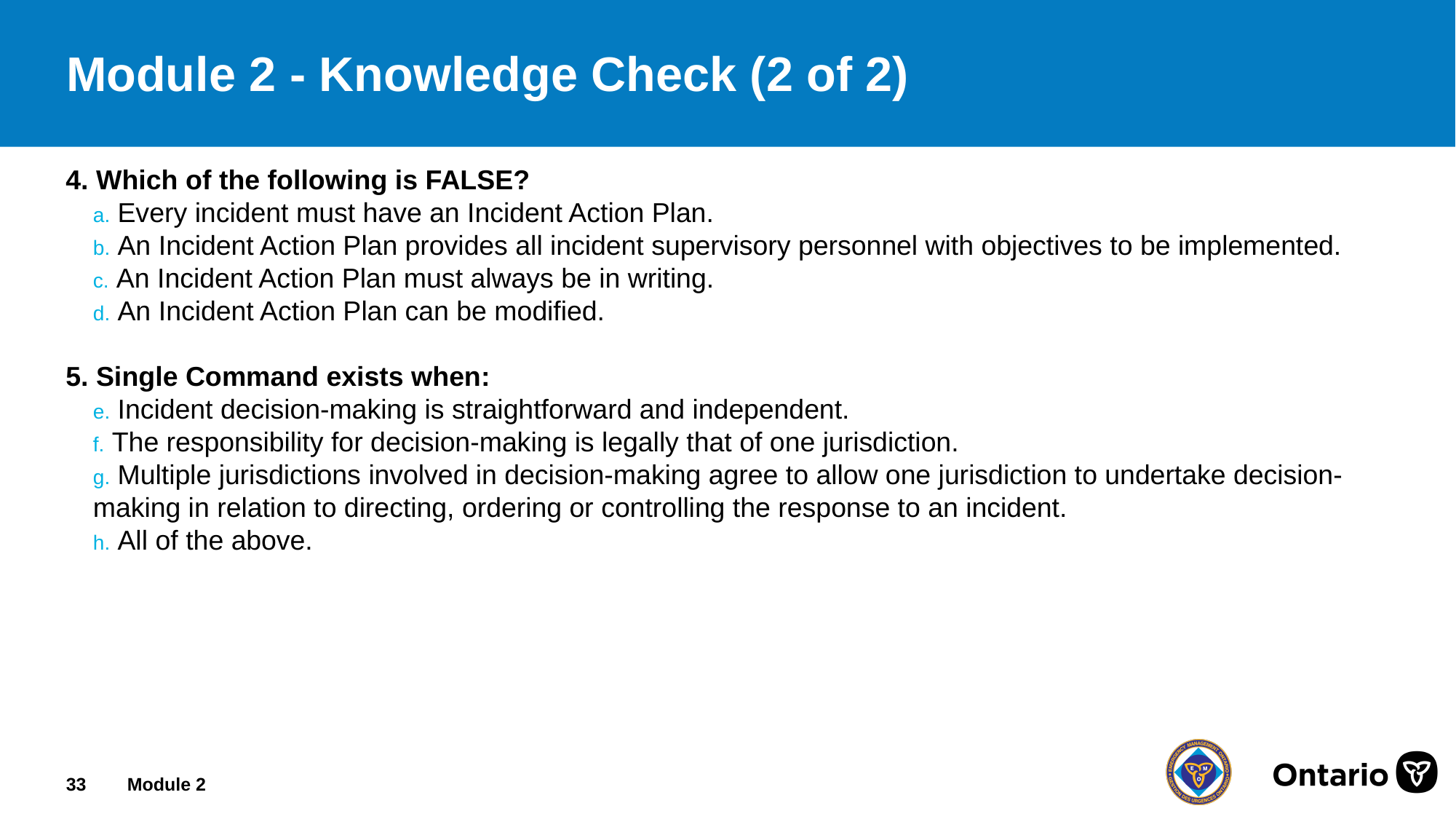

# Module 2 - Knowledge Check (2 of 2)
4. Which of the following is FALSE?
 Every incident must have an Incident Action Plan.
 An Incident Action Plan provides all incident supervisory personnel with objectives to be implemented.
 An Incident Action Plan must always be in writing.
 An Incident Action Plan can be modified.

5. Single Command exists when:
 Incident decision-making is straightforward and independent.
 The responsibility for decision-making is legally that of one jurisdiction.
 Multiple jurisdictions involved in decision-making agree to allow one jurisdiction to undertake decision-making in relation to directing, ordering or controlling the response to an incident.
 All of the above.

33
Module 2